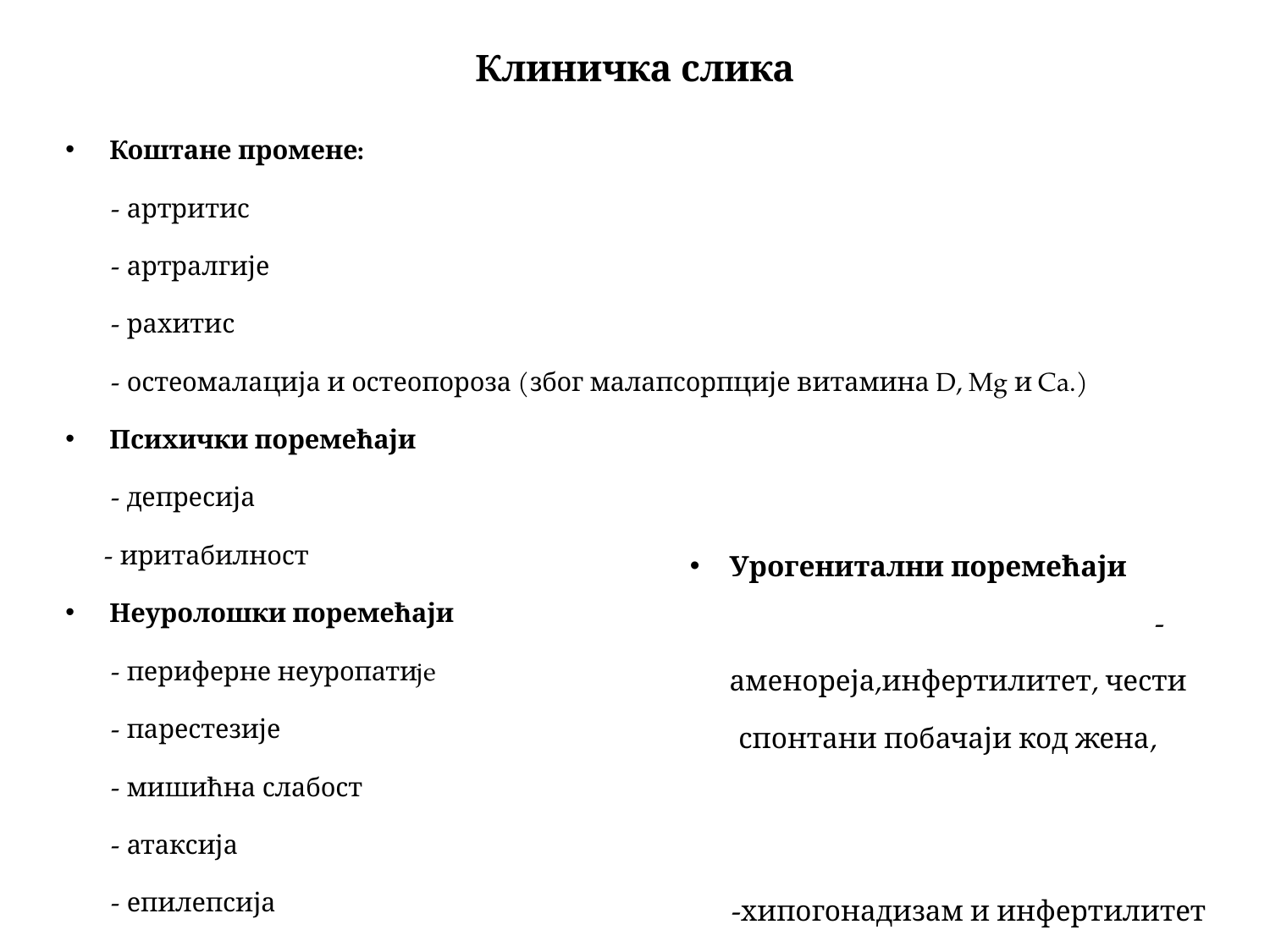

# Клиничка слика
Коштане промене:
       - артритис
       - артралгије
       - рахитис
       - остеомалација и остеопороза (због малапсорпције витамина D, Mg и Ca.)
Психички поремећаји
       - депресија
      - иритабилност
Неуролошки поремећаји
       - периферне неуропатиje
       - парестезије
       - мишићна слабост
       - атаксија
       - епилепсија
Урогенитални поремећаји                                                                            -аменореја,инфертилитет, чести
       спонтани побачаји код жена,
      -хипогонадизам и инфертилитет
       код  мушкараца